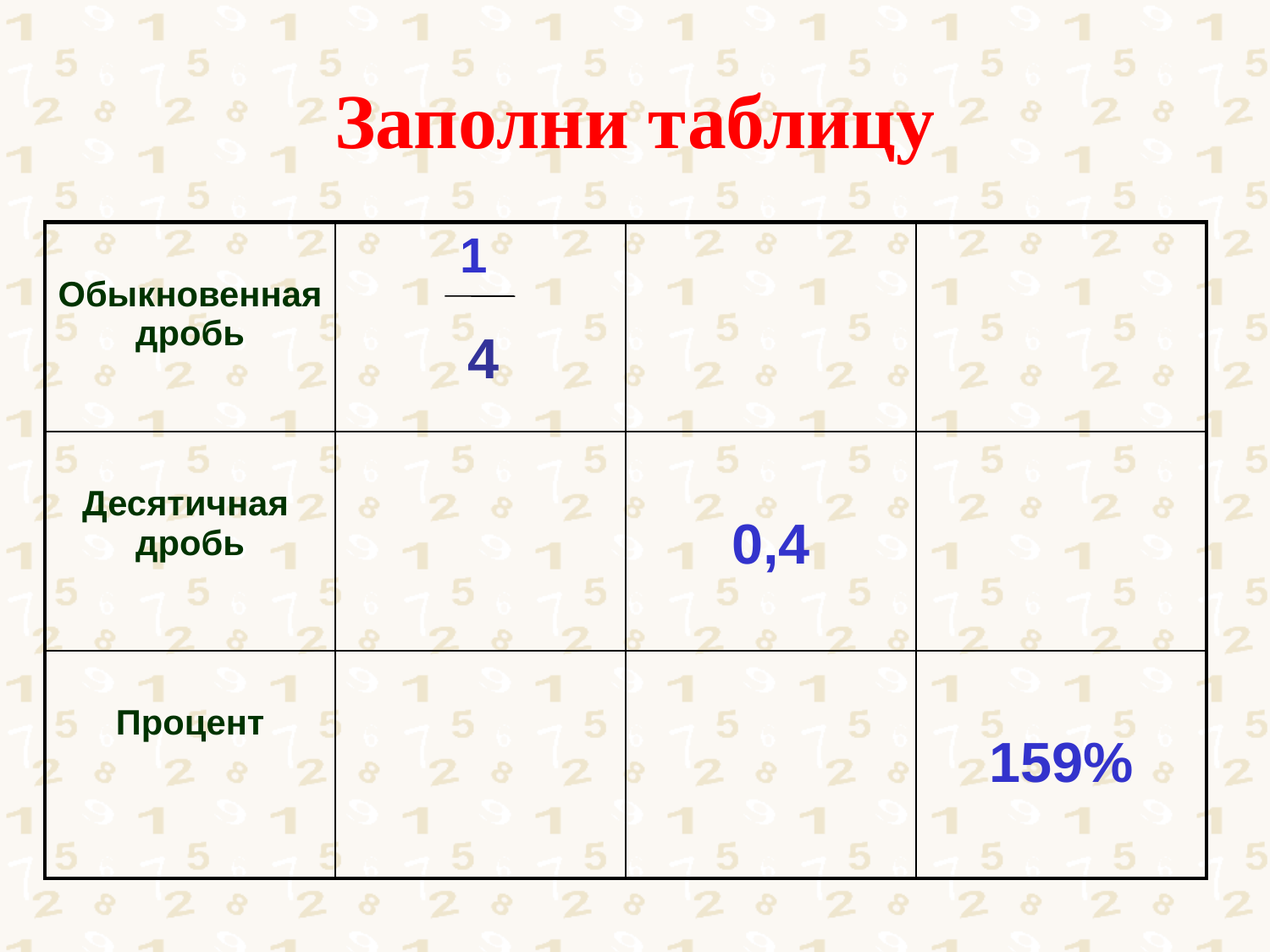

# Заполни таблицу
| Обыкновенная дробь | 1 |  |  |
| --- | --- | --- | --- |
| Десятичная дробь |  | 0,4 |  |
| Процент |  |  | 159% |

4